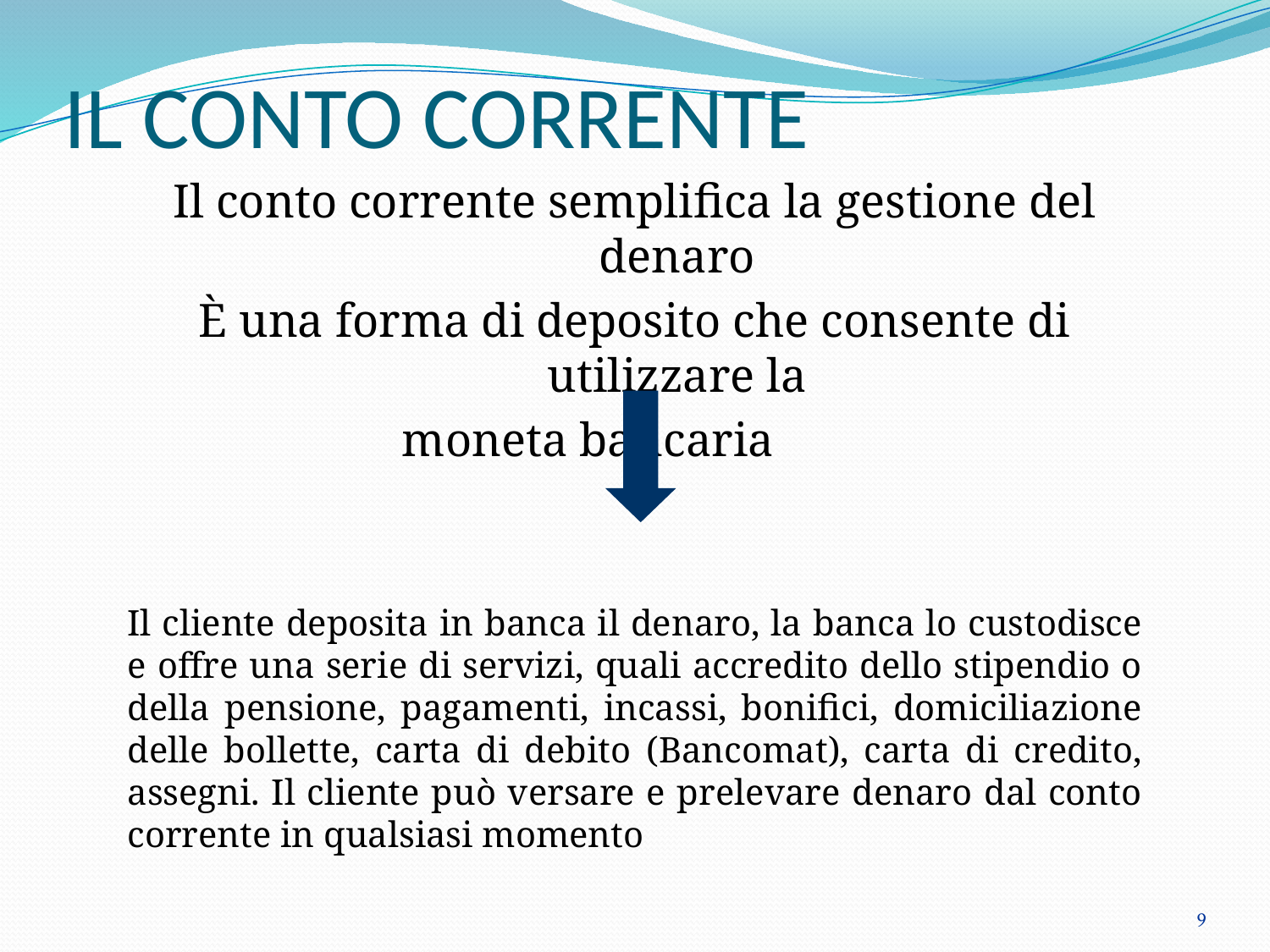

# IL CONTO CORRENTE
Il conto corrente semplifica la gestione del denaro
È una forma di deposito che consente di utilizzare la
moneta bancaria

Il cliente deposita in banca il denaro, la banca lo custodisce e offre una serie di servizi, quali accredito dello stipendio o della pensione, pagamenti, incassi, bonifici, domiciliazione delle bollette, carta di debito (Bancomat), carta di credito, assegni. Il cliente può versare e prelevare denaro dal conto corrente in qualsiasi momento

9